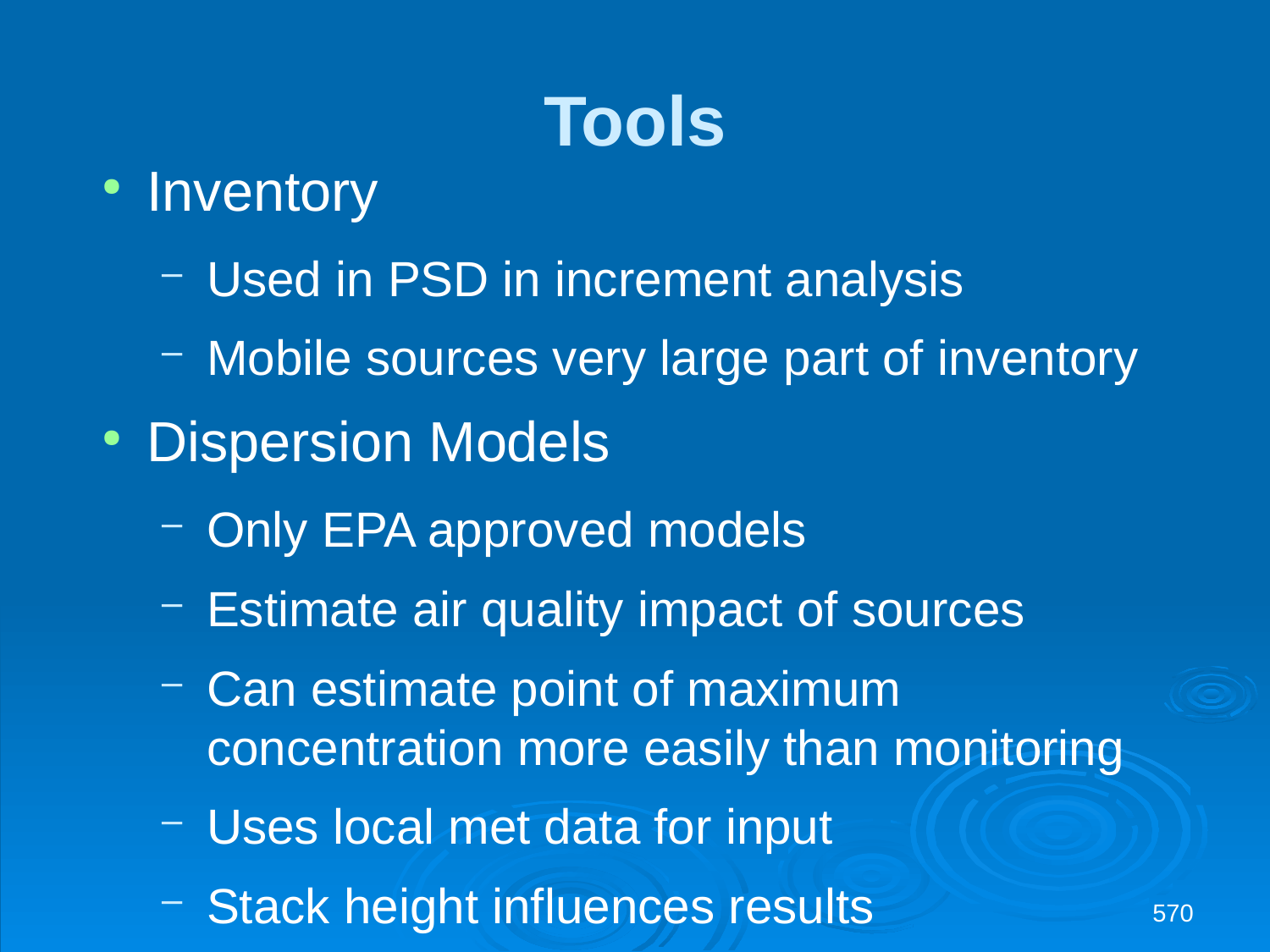

Tools
Inventory
Used in PSD in increment analysis
Mobile sources very large part of inventory
Dispersion Models
Only EPA approved models
Estimate air quality impact of sources
Can estimate point of maximum concentration more easily than monitoring
Uses local met data for input
Stack height influences results
570